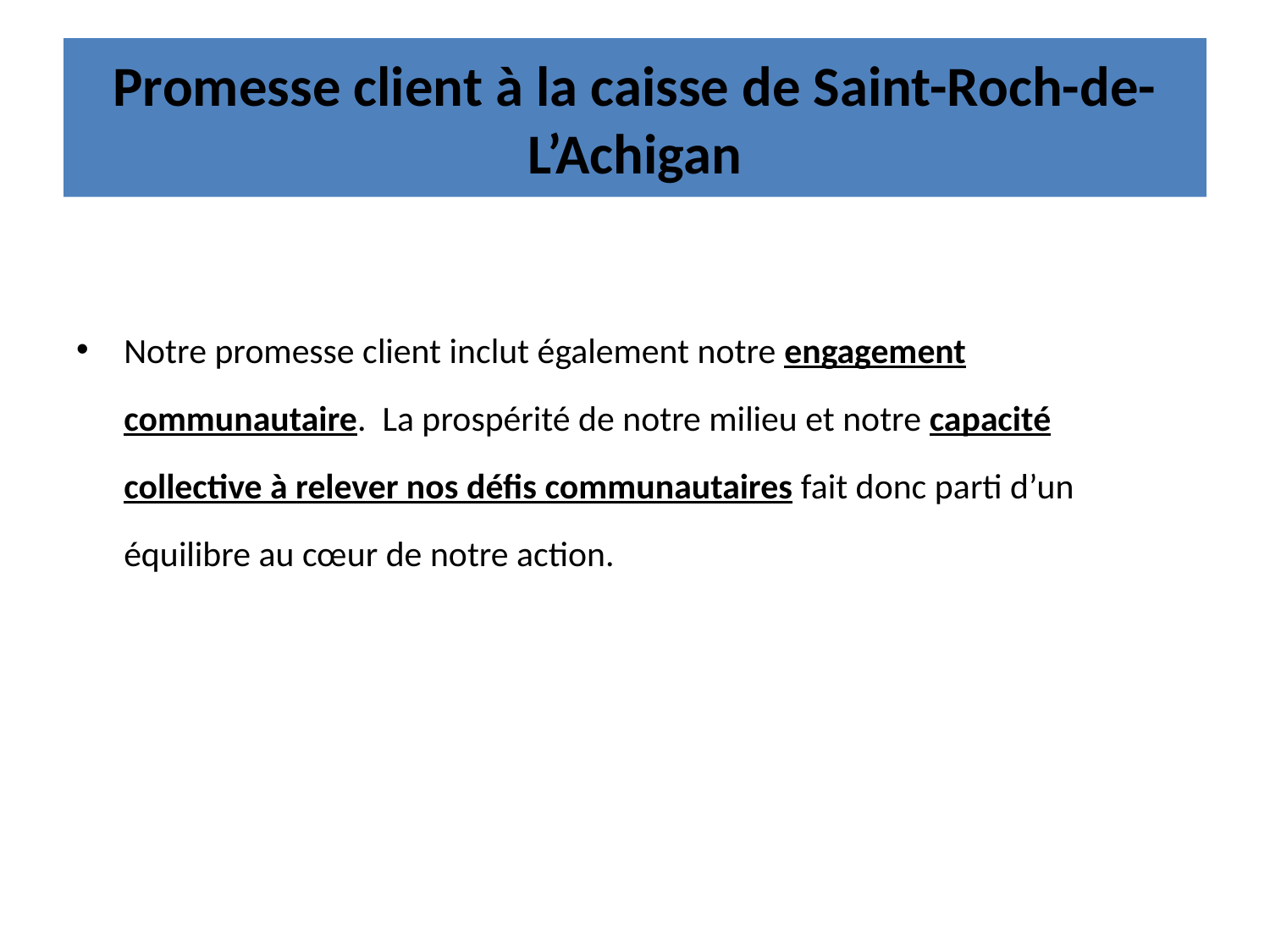

# Promesse client à la caisse de Saint-Roch-de-L’Achigan
Notre promesse client inclut également notre engagement communautaire.  La prospérité de notre milieu et notre capacité collective à relever nos défis communautaires fait donc parti d’un équilibre au cœur de notre action.